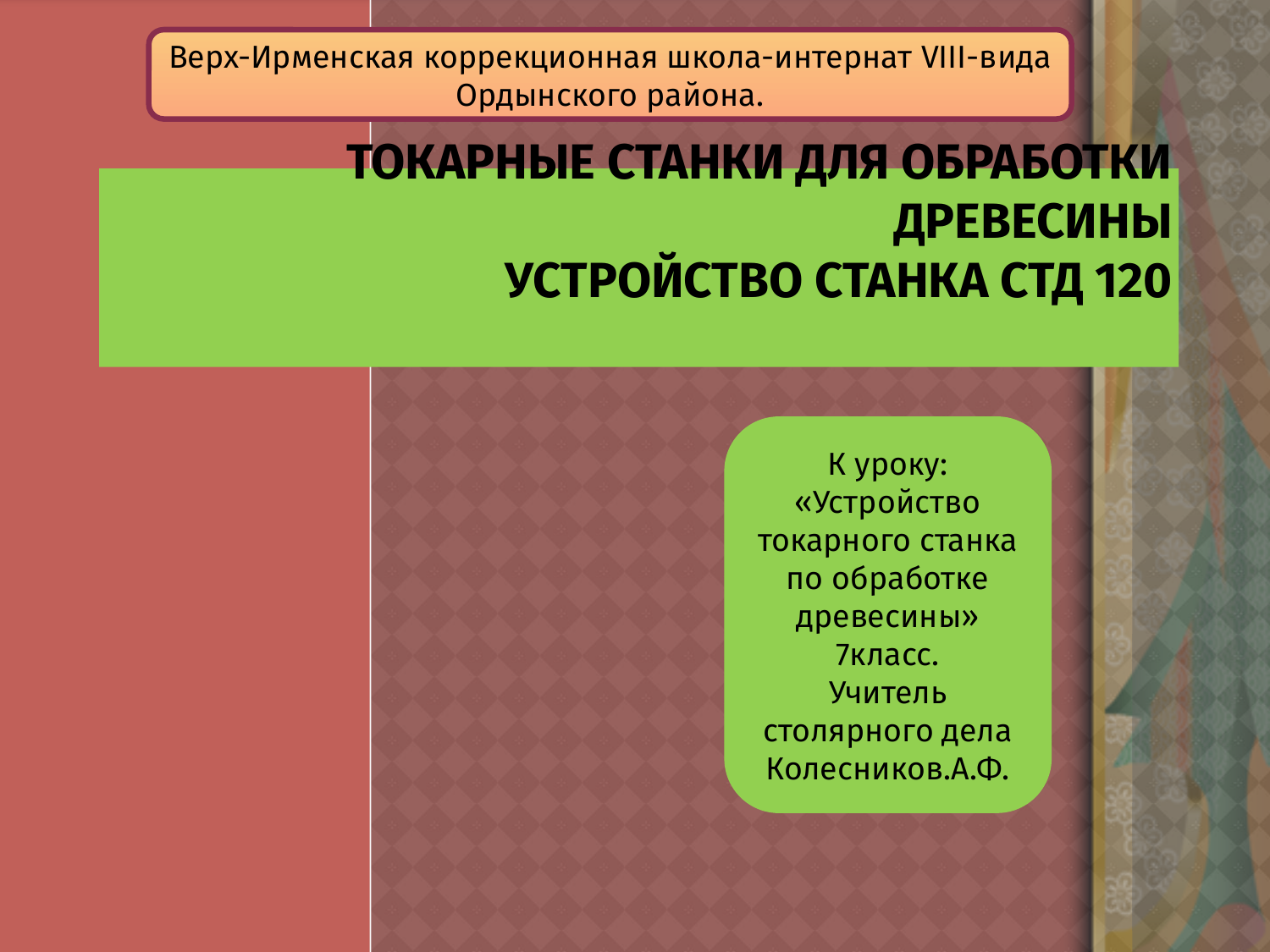

Верх-Ирменская коррекционная школа-интернат VIII-вида
Ордынского района.
# Токарные станки для обработки древесины Устройство станка СТД 120
К уроку: «Устройство токарного станка по обработке древесины» 7класс.
Учитель столярного дела
Колесников.А.Ф.